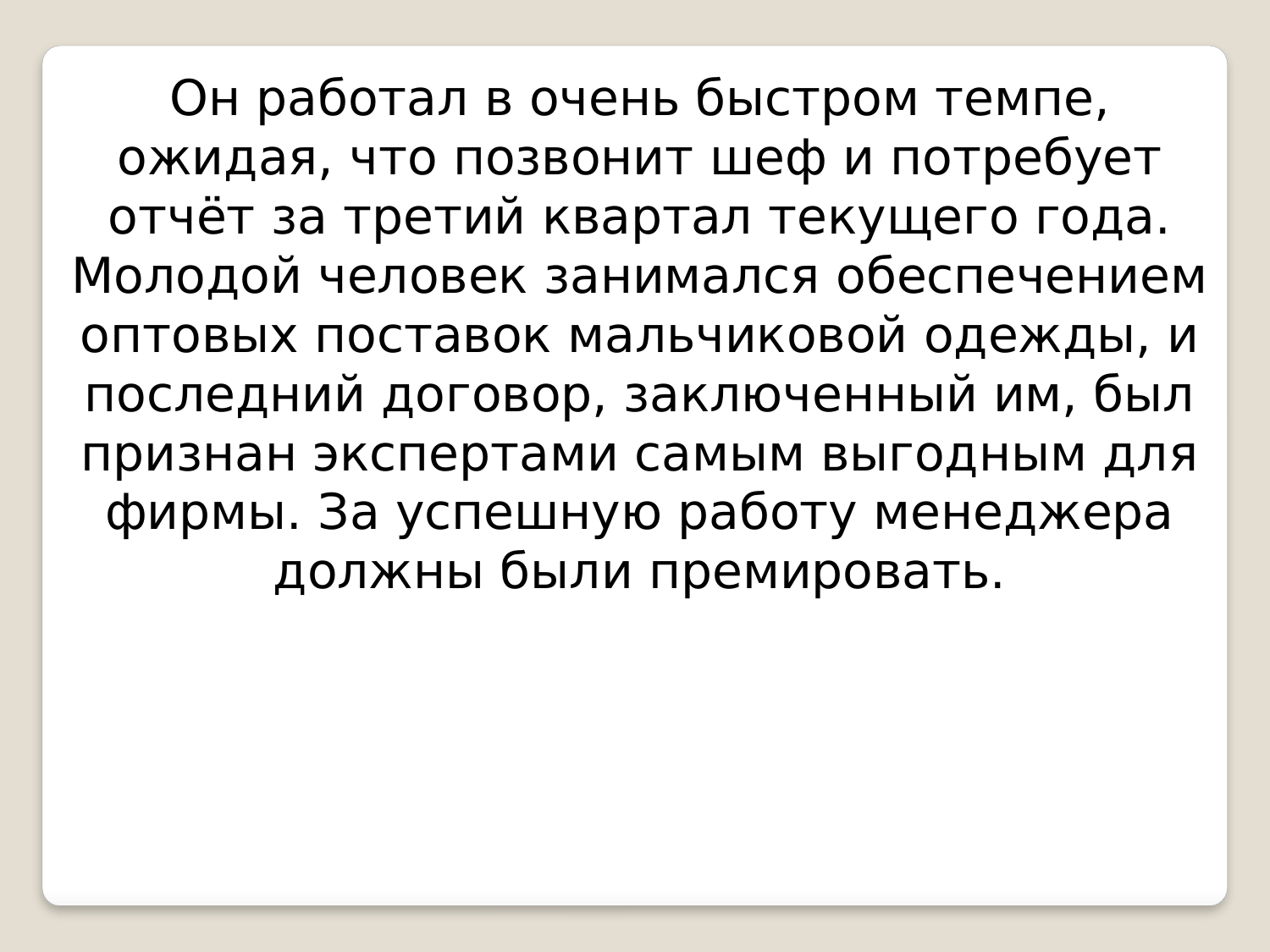

Он работал в очень быстром темпе, ожидая, что позвонит шеф и потребует отчёт за третий квартал текущего года. Молодой человек занимался обеспечением оптовых поставок мальчиковой одежды, и последний договор, заключенный им, был признан экспертами самым выгодным для фирмы. За успешную работу менеджера должны были премировать.